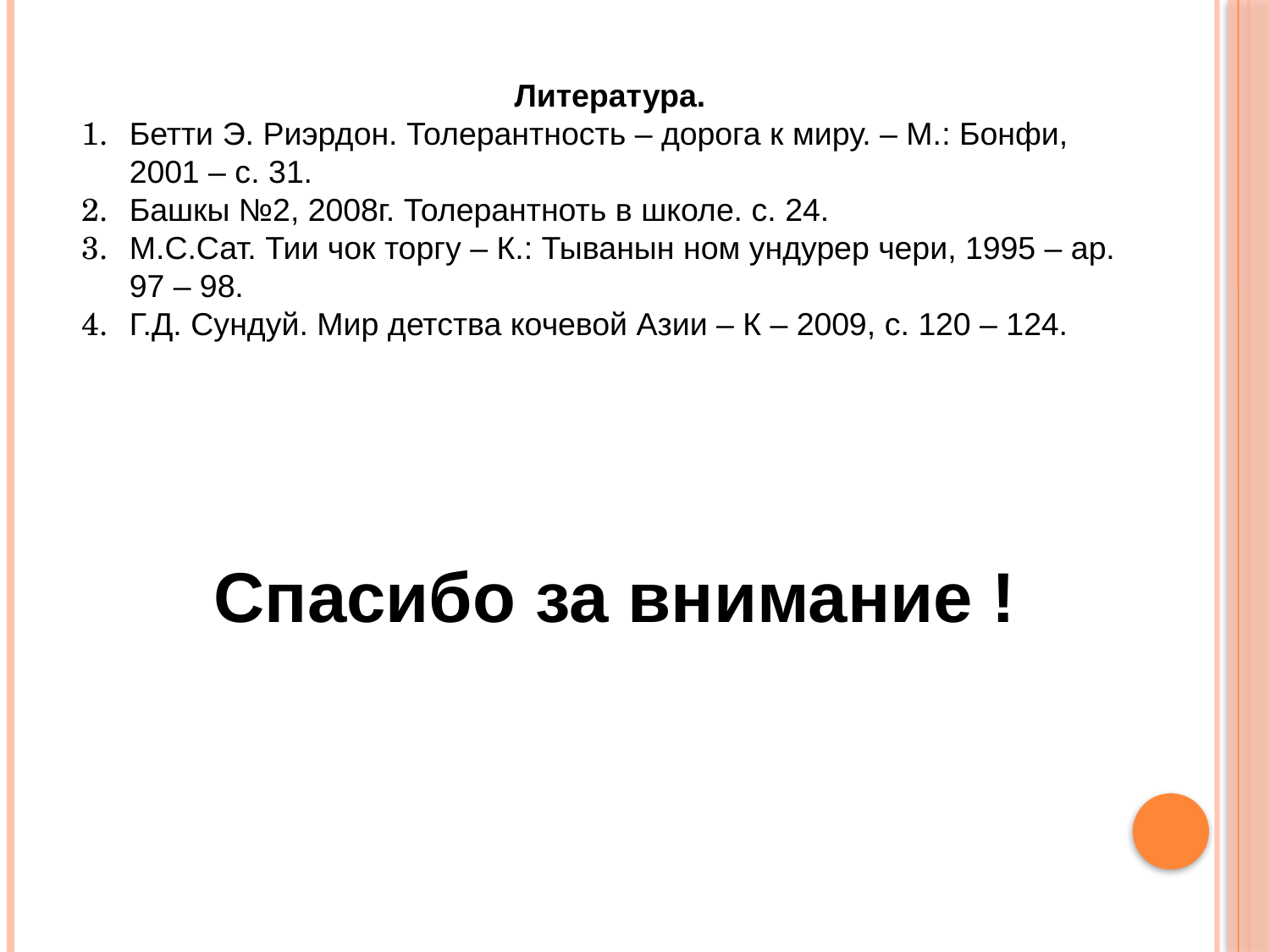

Литература.
Бетти Э. Риэрдон. Толерантность – дорога к миру. – М.: Бонфи, 2001 – с. 31.
Башкы №2, 2008г. Толерантноть в школе. с. 24.
М.С.Сат. Тии чок торгу – К.: Тыванын ном ундурер чери, 1995 – ар. 97 – 98.
Г.Д. Сундуй. Мир детства кочевой Азии – К – 2009, с. 120 – 124.
Спасибо за внимание !